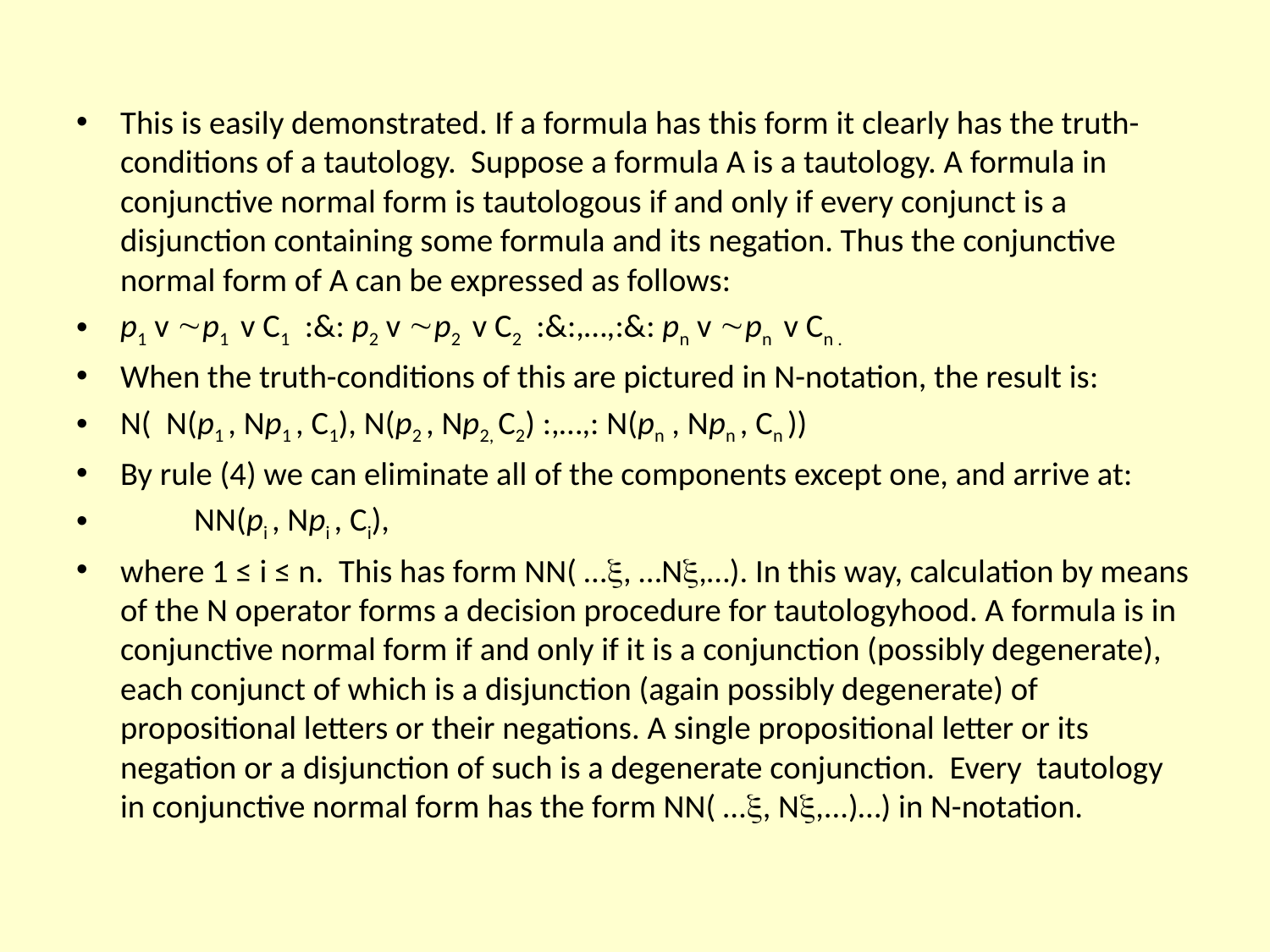

This is easily demonstrated. If a formula has this form it clearly has the truth-conditions of a tautology.  Suppose a formula A is a tautology. A formula in conjunctive normal form is tautologous if and only if every conjunct is a disjunction containing some formula and its negation. Thus the conjunctive normal form of A can be expressed as follows:
p1 v ∼p1  v C1  :&: p2 v ∼p2  v C2  :&:,…,:&: pn v ∼pn  v Cn .
When the truth-conditions of this are pictured in N-notation, the result is:
N(  N(p1 , Np1 , C1), N(p2 , Np2, C2) :,…,: N(pn , Npn , Cn ))
By rule (4) we can eliminate all of the components except one, and arrive at:
	NN(pi , Npi , Ci),
where 1 ≤ i ≤ n.  This has form NN( …ξ, …Nξ,…). In this way, calculation by means of the N operator forms a decision procedure for tautologyhood. A formula is in conjunctive normal form if and only if it is a conjunction (possibly degenerate), each conjunct of which is a disjunction (again possibly degenerate) of propositional letters or their negations. A single propositional letter or its negation or a disjunction of such is a degenerate conjunction.  Every  tautology in conjunctive normal form has the form NN( …ξ, Nξ,...)…) in N-notation.